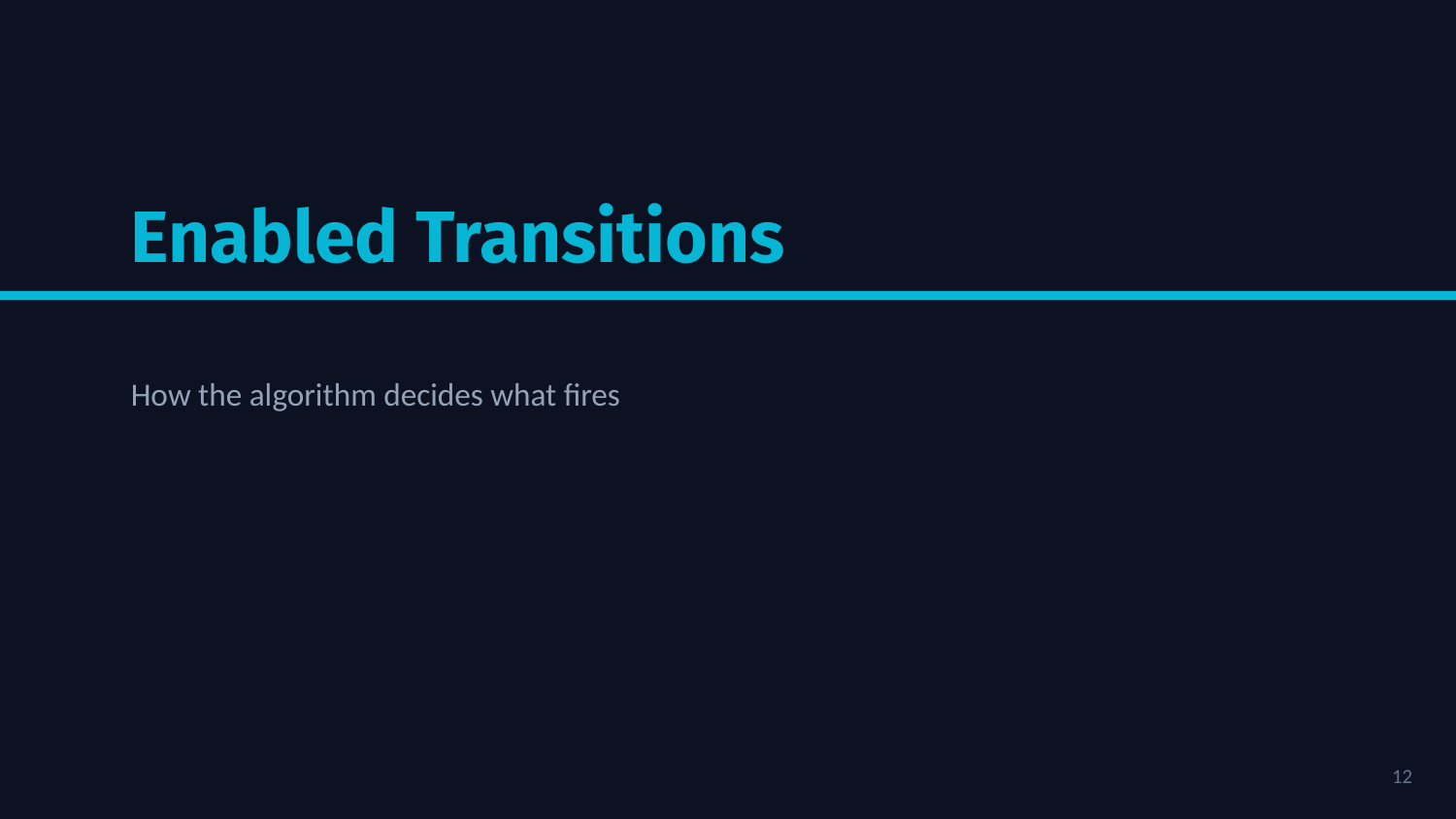

Enabled Transitions

How the algorithm decides what fires
12